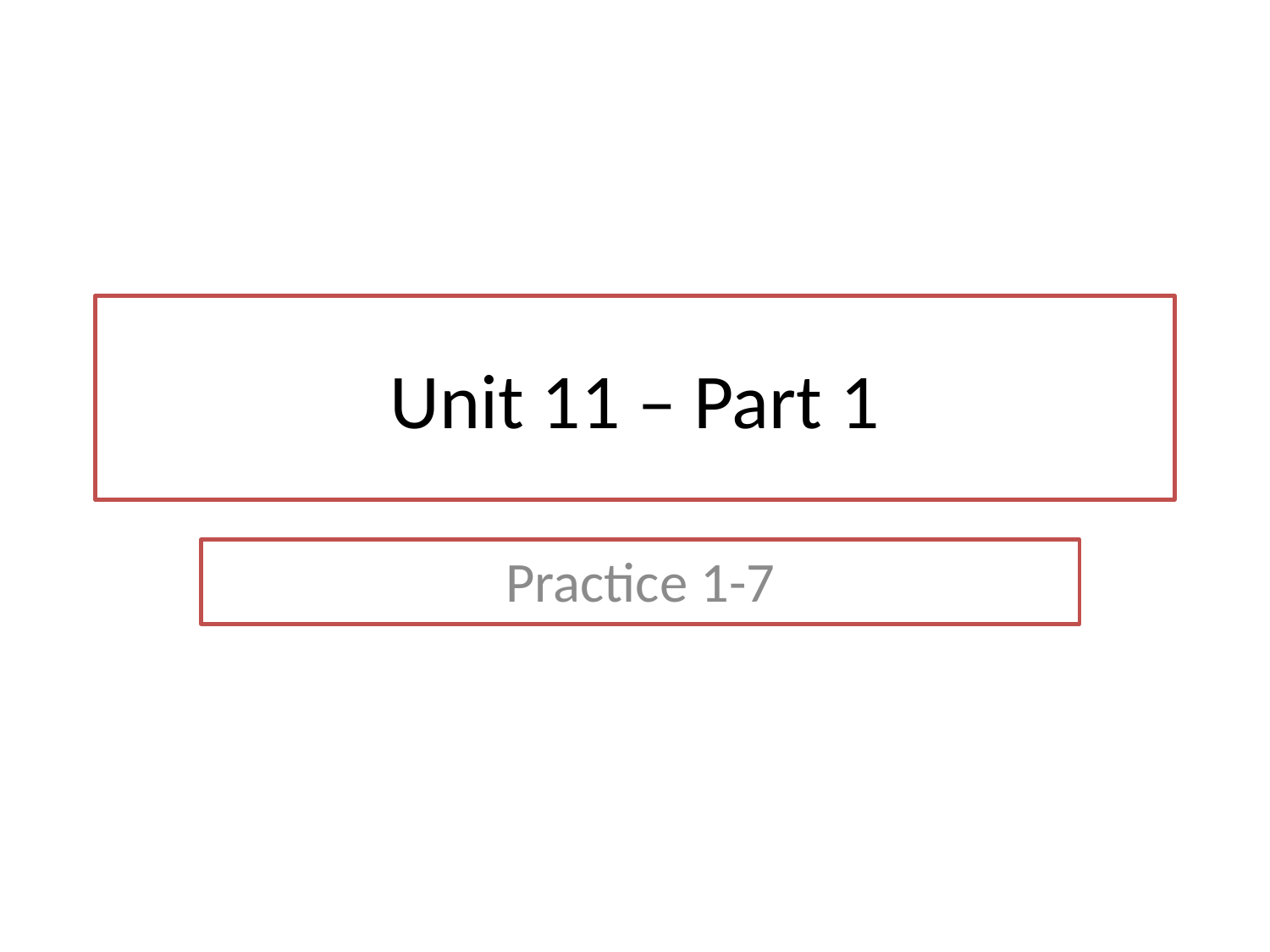

# Unit 11 – Part 1
Practice 1-7